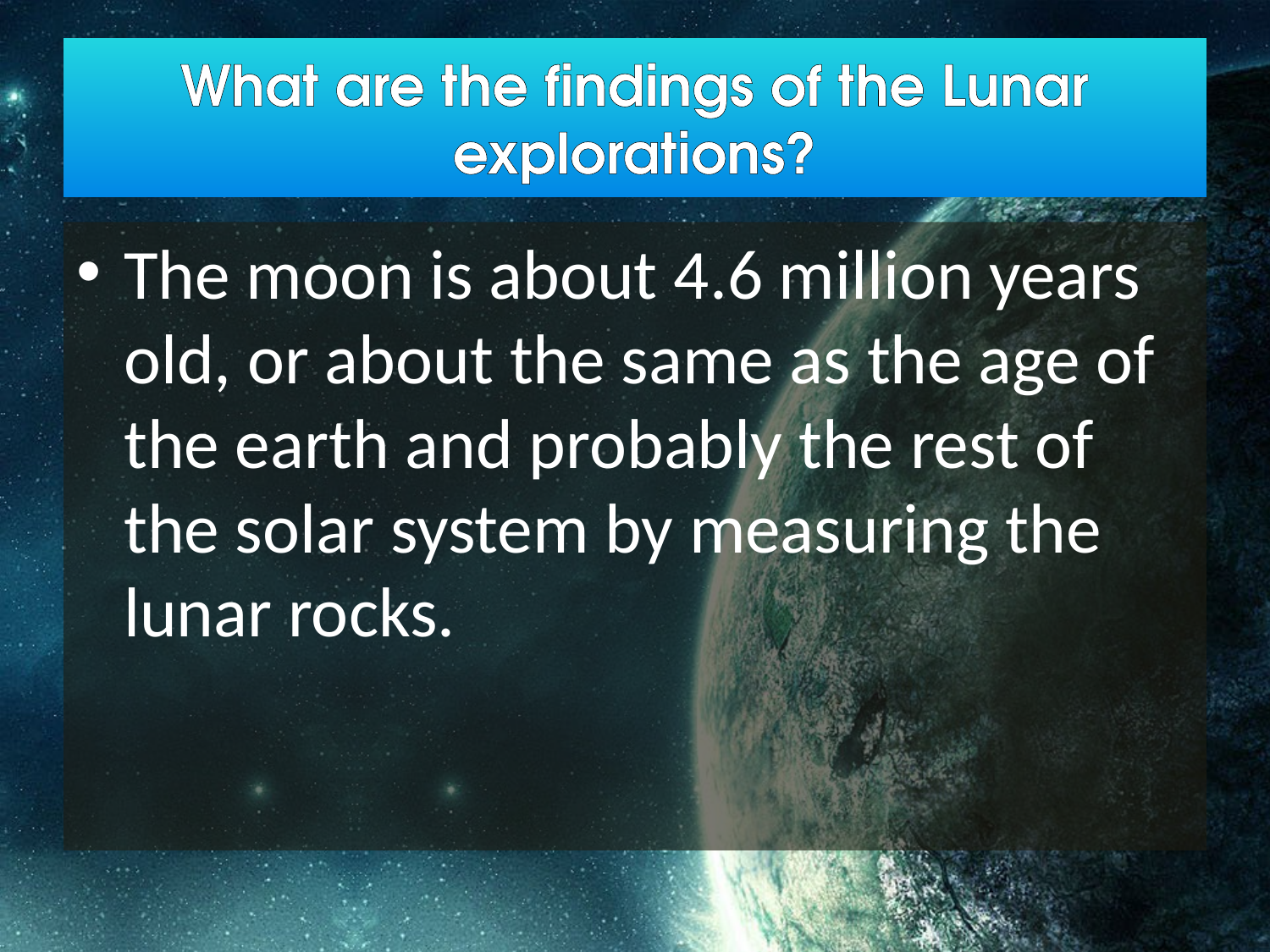

# What are the findings of the Lunar explorations?
The moon is about 4.6 million years old, or about the same as the age of the earth and probably the rest of the solar system by measuring the lunar rocks.